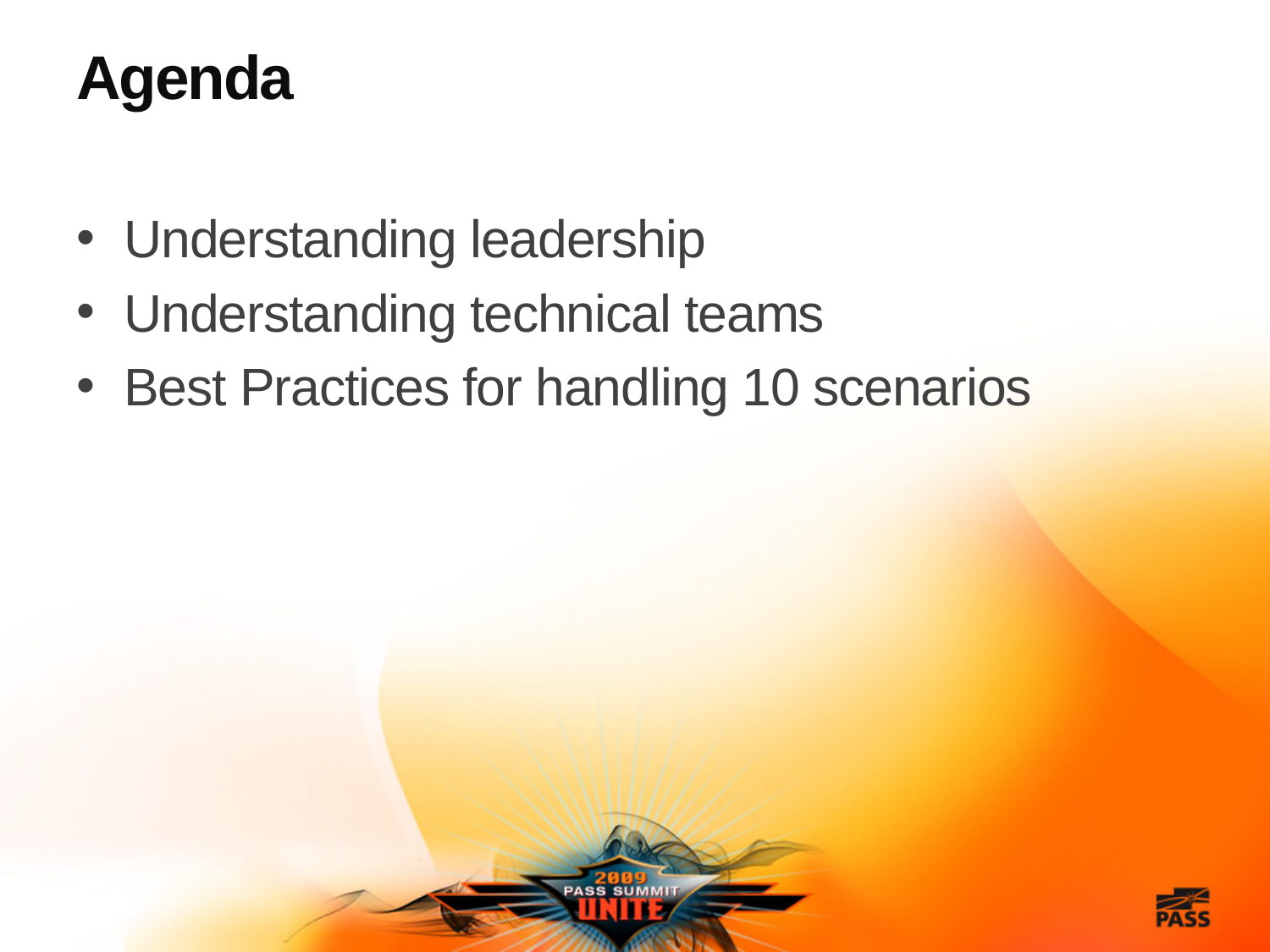

# Agenda
Understanding leadership
Understanding technical teams
Best Practices for handling 10 scenarios